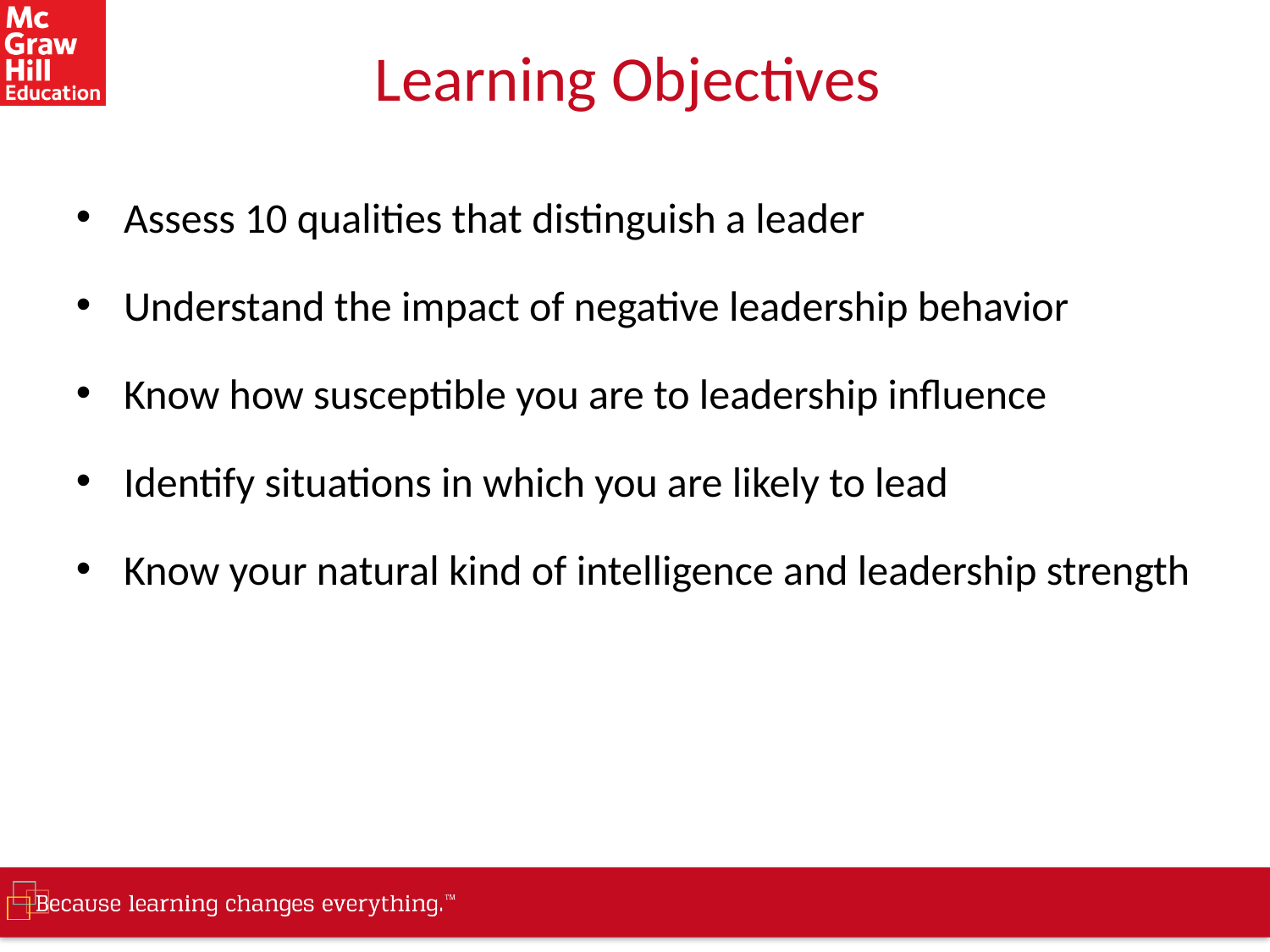

# Learning Objectives
Assess 10 qualities that distinguish a leader
Understand the impact of negative leadership behavior
Know how susceptible you are to leadership influence
Identify situations in which you are likely to lead
Know your natural kind of intelligence and leadership strength